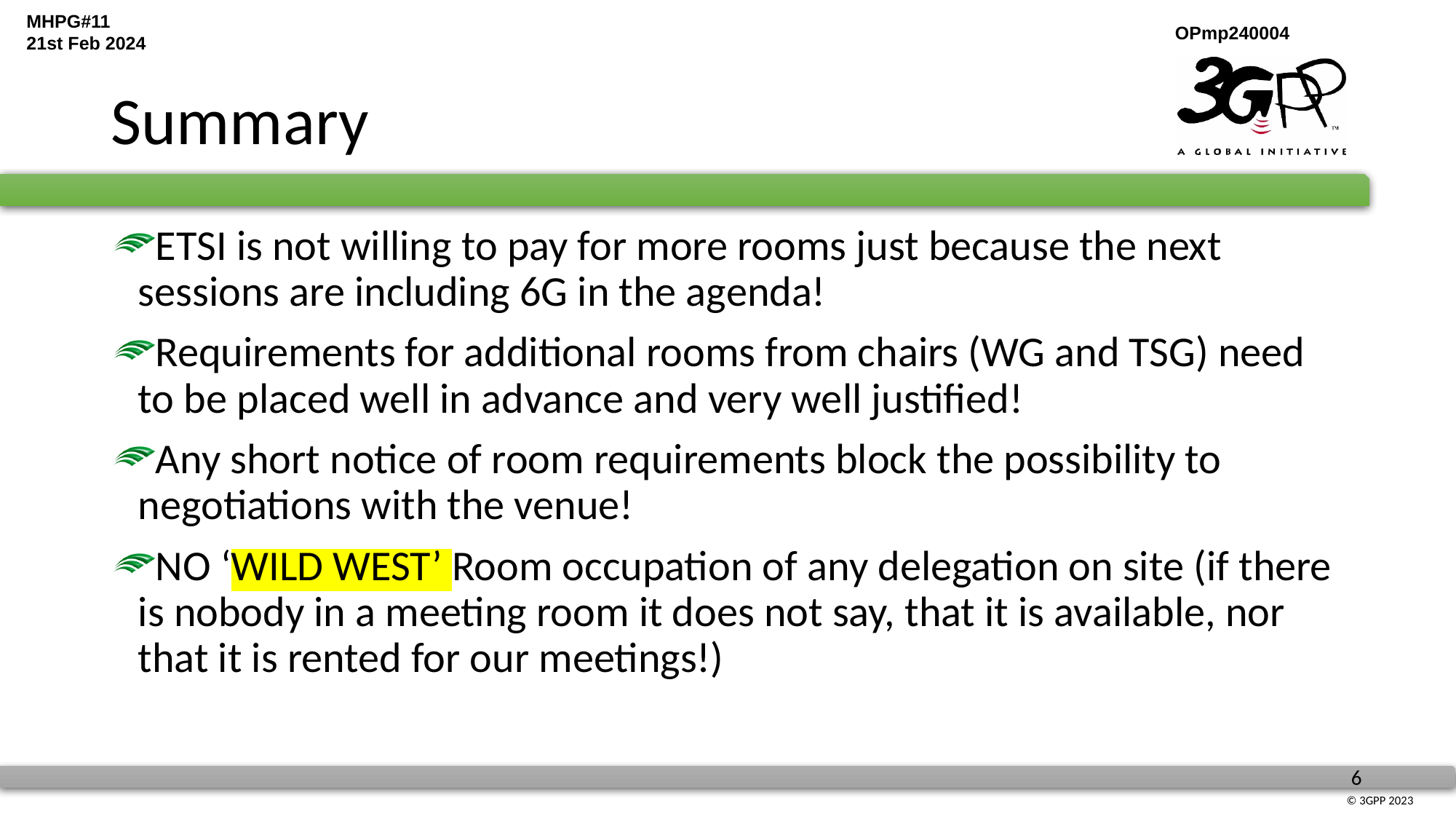

# Summary
ETSI is not willing to pay for more rooms just because the next sessions are including 6G in the agenda!
Requirements for additional rooms from chairs (WG and TSG) need to be placed well in advance and very well justified!
Any short notice of room requirements block the possibility to negotiations with the venue!
NO ‘WILD WEST’ Room occupation of any delegation on site (if there is nobody in a meeting room it does not say, that it is available, nor that it is rented for our meetings!)